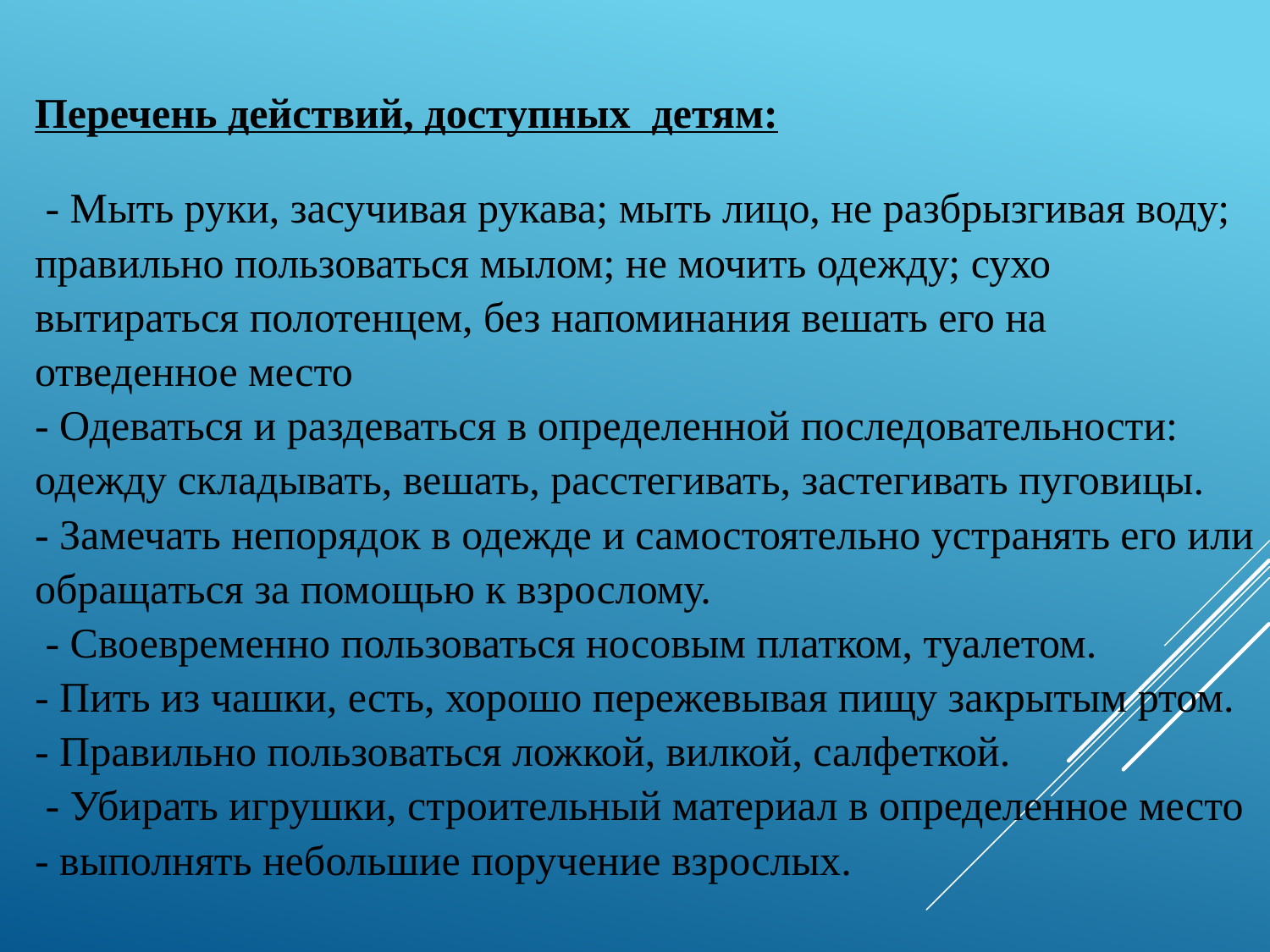

Перечень действий, доступных  детям:

 - Мыть руки, засучивая рукава; мыть лицо, не разбрызгивая воду; правильно пользоваться мылом; не мочить одежду; сухо вытираться полотенцем, без напоминания вешать его на отведенное место
- Одеваться и раздеваться в определенной последовательности: одежду складывать, вешать, расстегивать, застегивать пуговицы.
- Замечать непорядок в одежде и самостоятельно устранять его или обращаться за помощью к взрослому.
 - Своевременно пользоваться носовым платком, туалетом.
- Пить из чашки, есть, хорошо пережевывая пищу закрытым ртом.
- Правильно пользоваться ложкой, вилкой, салфеткой.
 - Убирать игрушки, строительный материал в определенное место
- выполнять небольшие поручение взрослых.